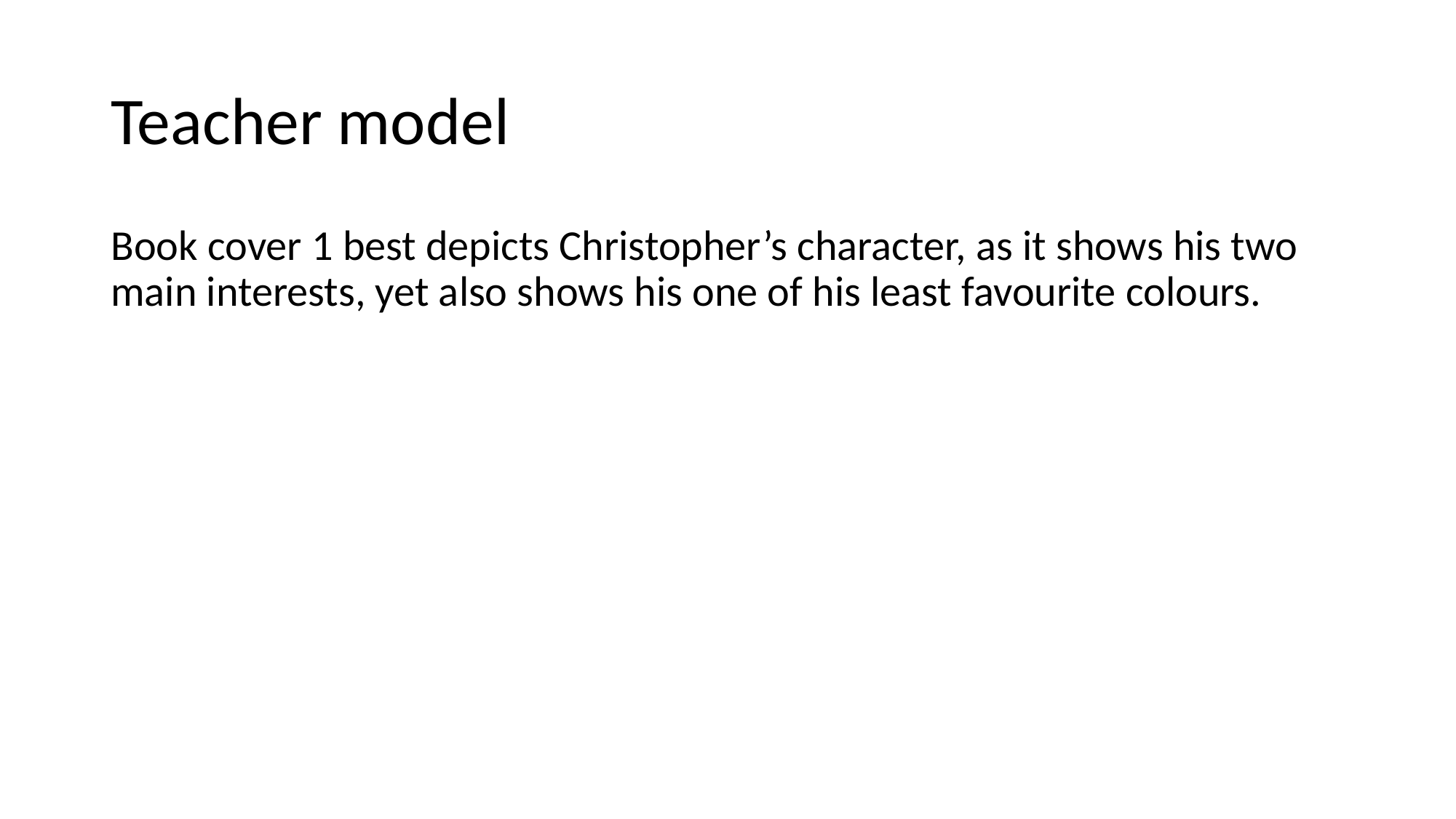

# Teacher model
Book cover 1 best depicts Christopher’s character, as it shows his two main interests, yet also shows his one of his least favourite colours.